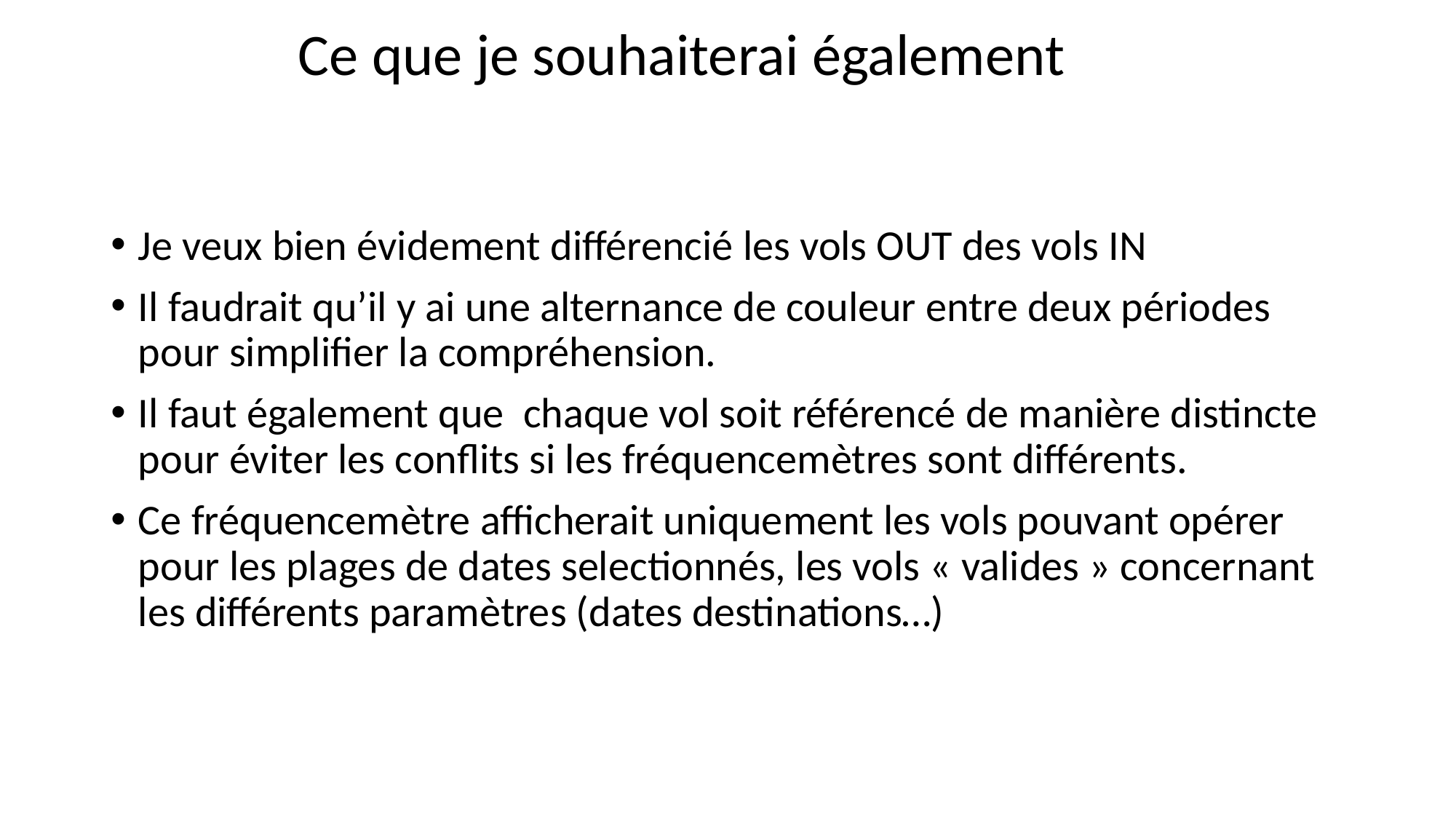

Ce que je souhaiterai également
Je veux bien évidement différencié les vols OUT des vols IN
Il faudrait qu’il y ai une alternance de couleur entre deux périodes pour simplifier la compréhension.
Il faut également que  chaque vol soit référencé de manière distincte pour éviter les conflits si les fréquencemètres sont différents.
Ce fréquencemètre afficherait uniquement les vols pouvant opérer pour les plages de dates selectionnés, les vols « valides » concernant les différents paramètres (dates destinations…)